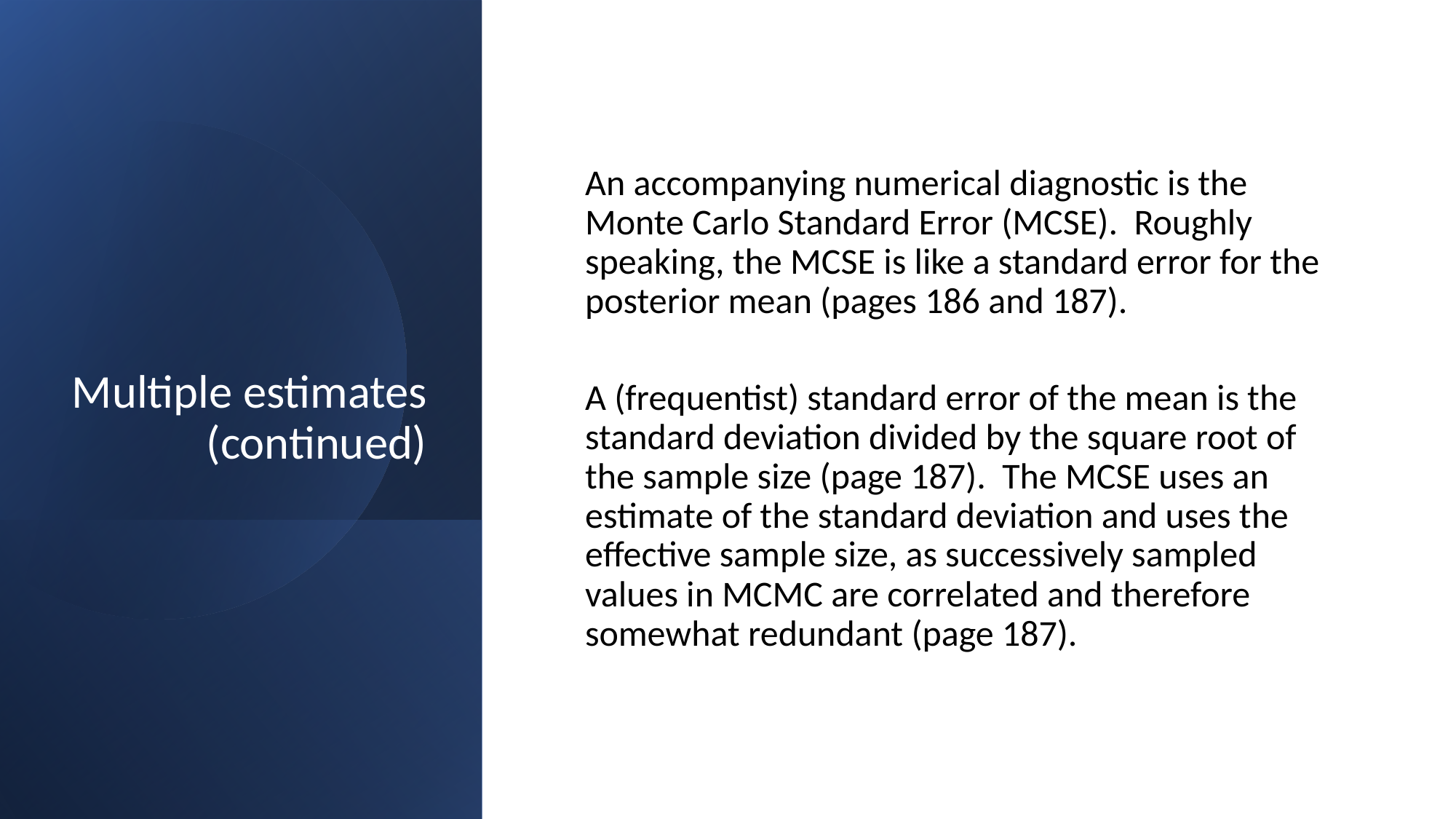

# Multiple estimates (continued)
An accompanying numerical diagnostic is the Monte Carlo Standard Error (MCSE).  Roughly speaking, the MCSE is like a standard error for the posterior mean (pages 186 and 187).

A (frequentist) standard error of the mean is the standard deviation divided by the square root of the sample size (page 187).  The MCSE uses an estimate of the standard deviation and uses the effective sample size, as successively sampled values in MCMC are correlated and therefore somewhat redundant (page 187).